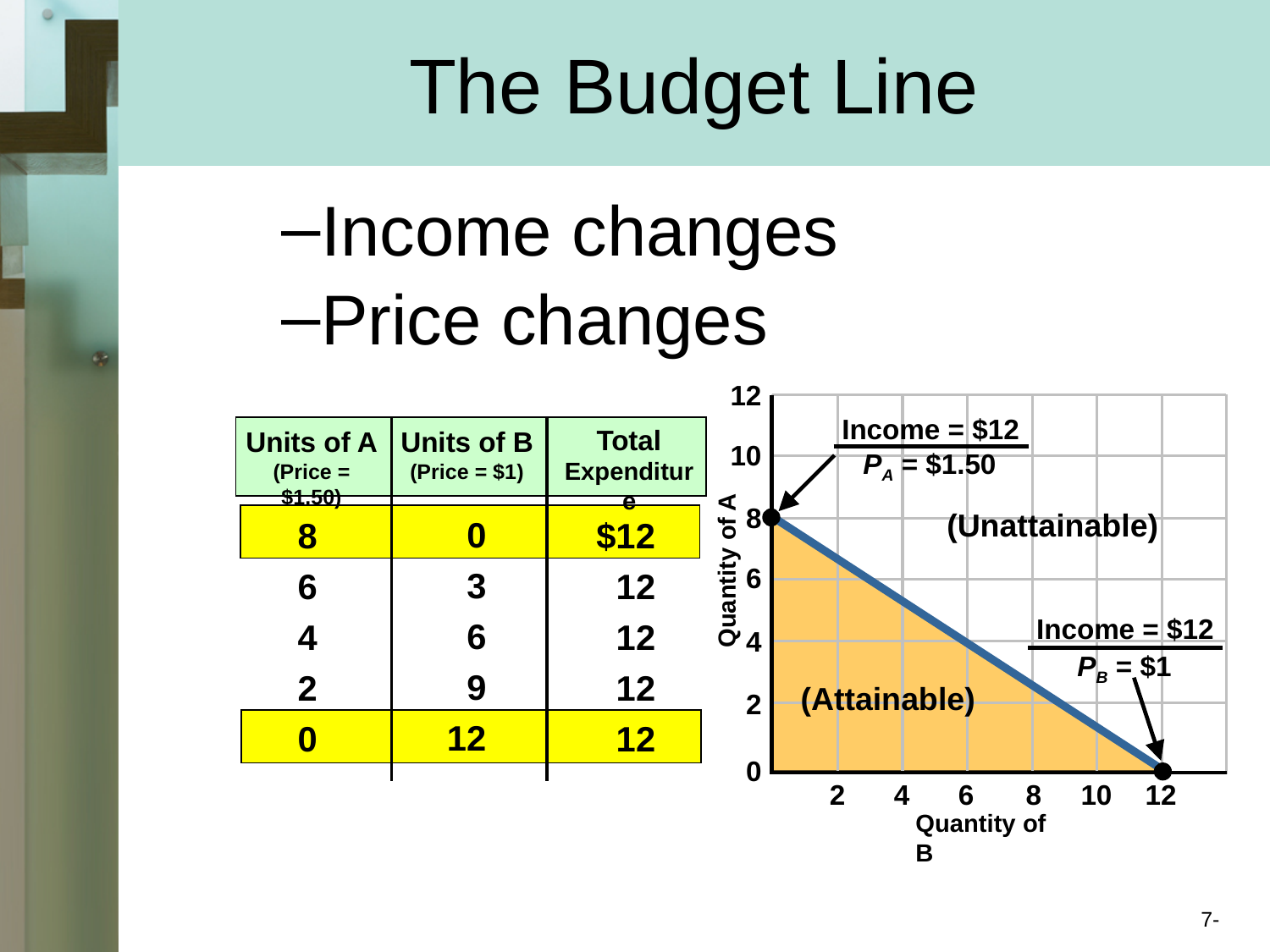

# The Budget Line
Income changes
Price changes
12
10
8
6
4
2
0
Quantity of A
2
4
6
8
10
12
Quantity of B
Income = $12
PA = $1.50
Total
Expenditure

Units of B
(Price = $1)
Units of A
(Price = $1.50)
0
3
6
9
12
8
6
4
2
0
(Unattainable)
$12
12
12
12
12

Income = $12
PB = $1
(Attainable)

7-